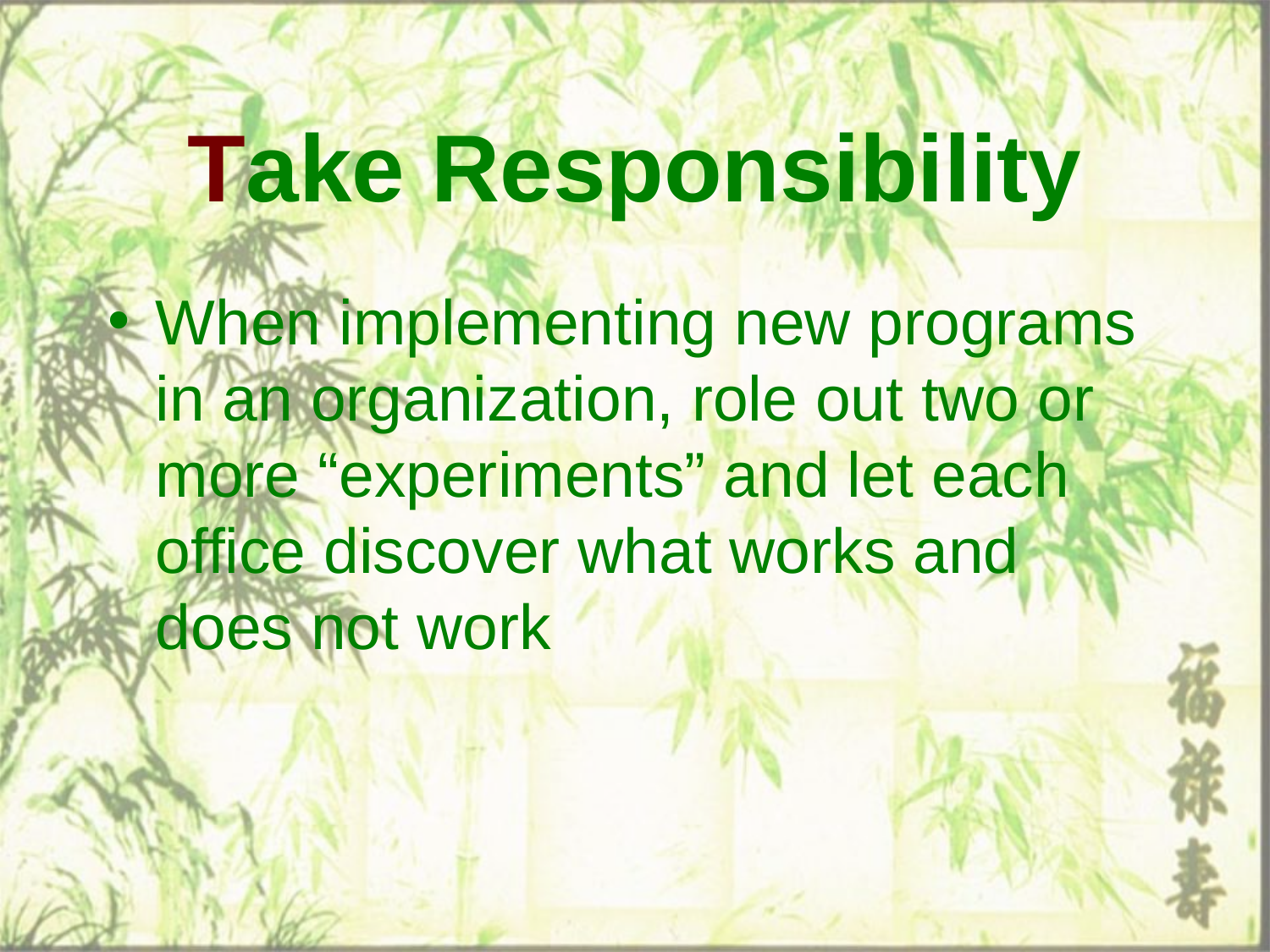

# Take Responsibility
When implementing new programs in an organization, role out two or more “experiments” and let each office discover what works and does not work